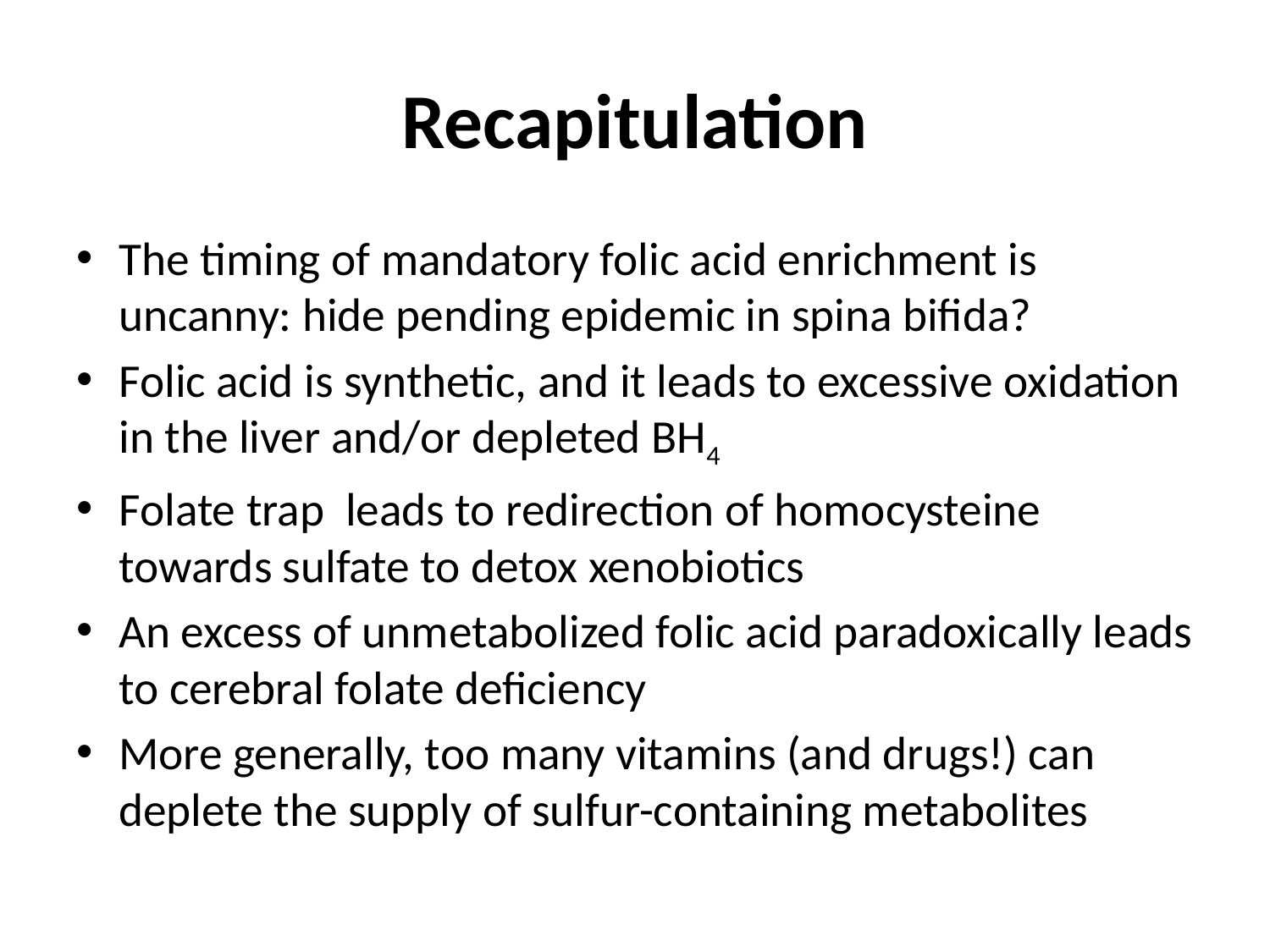

# Recapitulation
The timing of mandatory folic acid enrichment is uncanny: hide pending epidemic in spina bifida?
Folic acid is synthetic, and it leads to excessive oxidation in the liver and/or depleted BH4
Folate trap  leads to redirection of homocysteine towards sulfate to detox xenobiotics
An excess of unmetabolized folic acid paradoxically leads to cerebral folate deficiency
More generally, too many vitamins (and drugs!) can deplete the supply of sulfur-containing metabolites